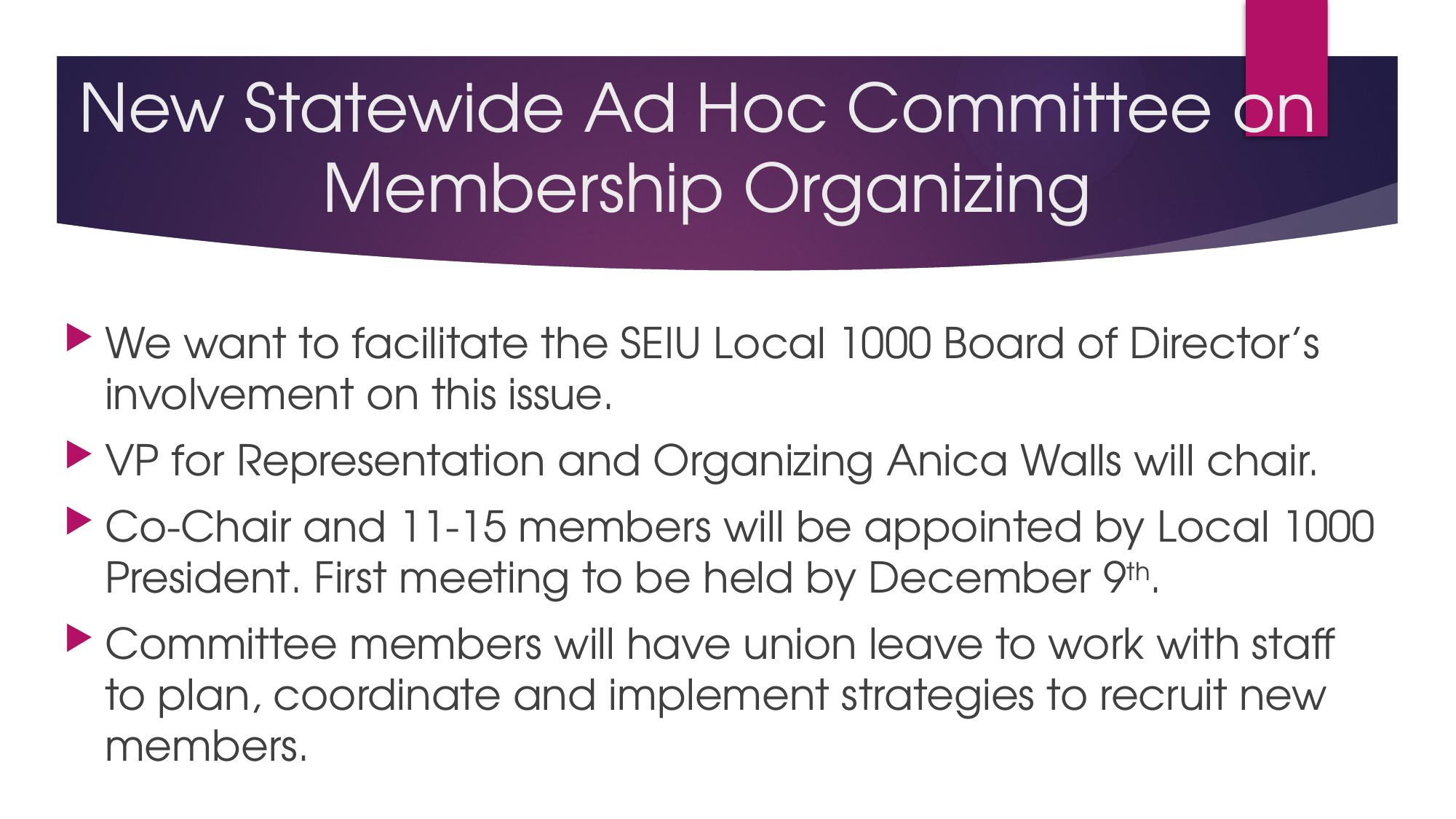

# New Statewide Ad Hoc Committee on Membership Organizing
We want to facilitate the SEIU Local 1000 Board of Director’s involvement on this issue.
VP for Representation and Organizing Anica Walls will chair.
Co-Chair and 11-15 members will be appointed by Local 1000 President. First meeting to be held by December 9th.
Committee members will have union leave to work with staff to plan, coordinate and implement strategies to recruit new members.